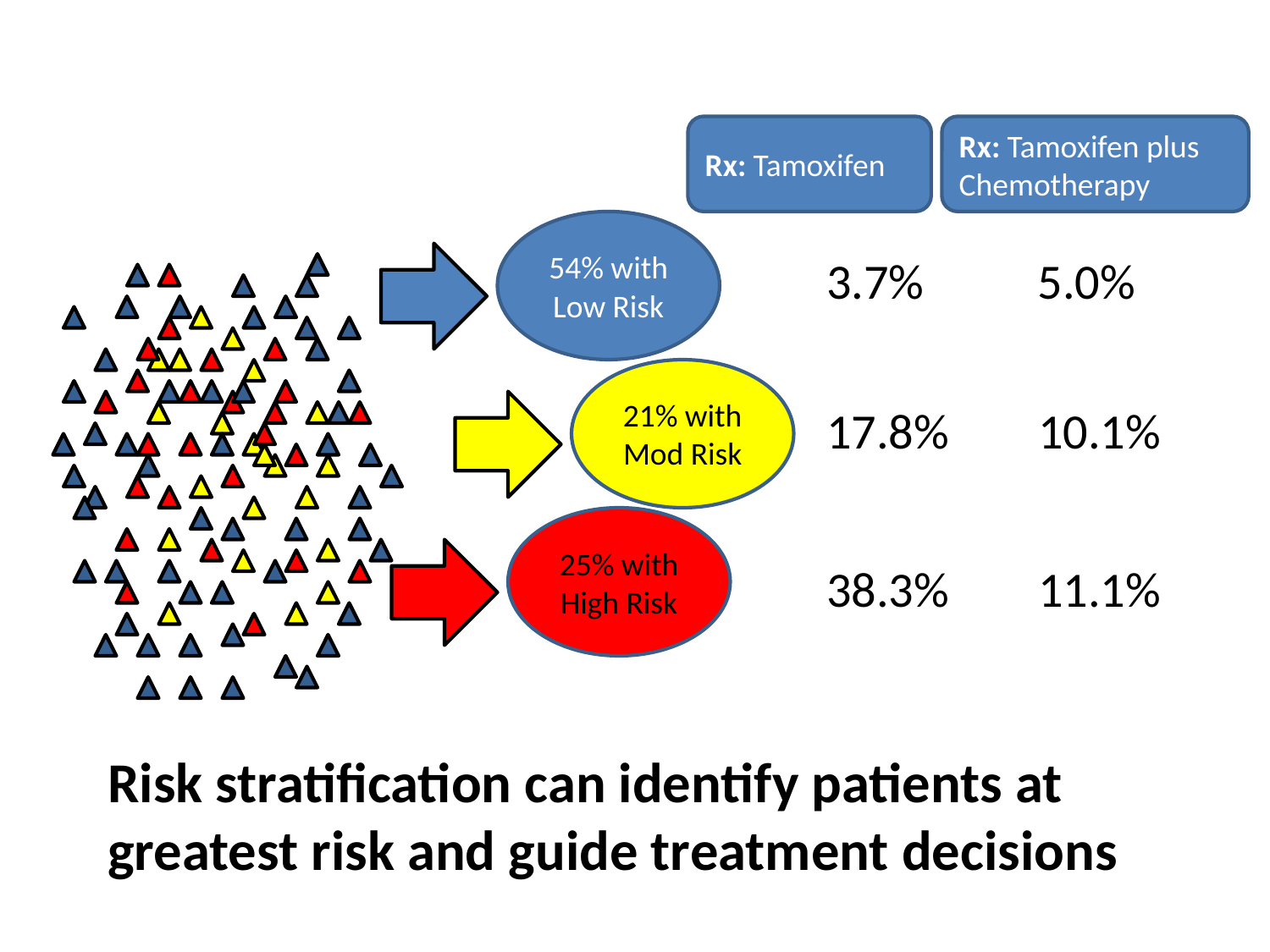

Rx: Tamoxifen
Rx: Tamoxifen plus Chemotherapy
54% with Low Risk

3.7%
5.0%

21% with Mod Risk

17.8%
10.1%

25% with High Risk

38.3%
11.1%

Risk stratification can identify patients at greatest risk and guide treatment decisions